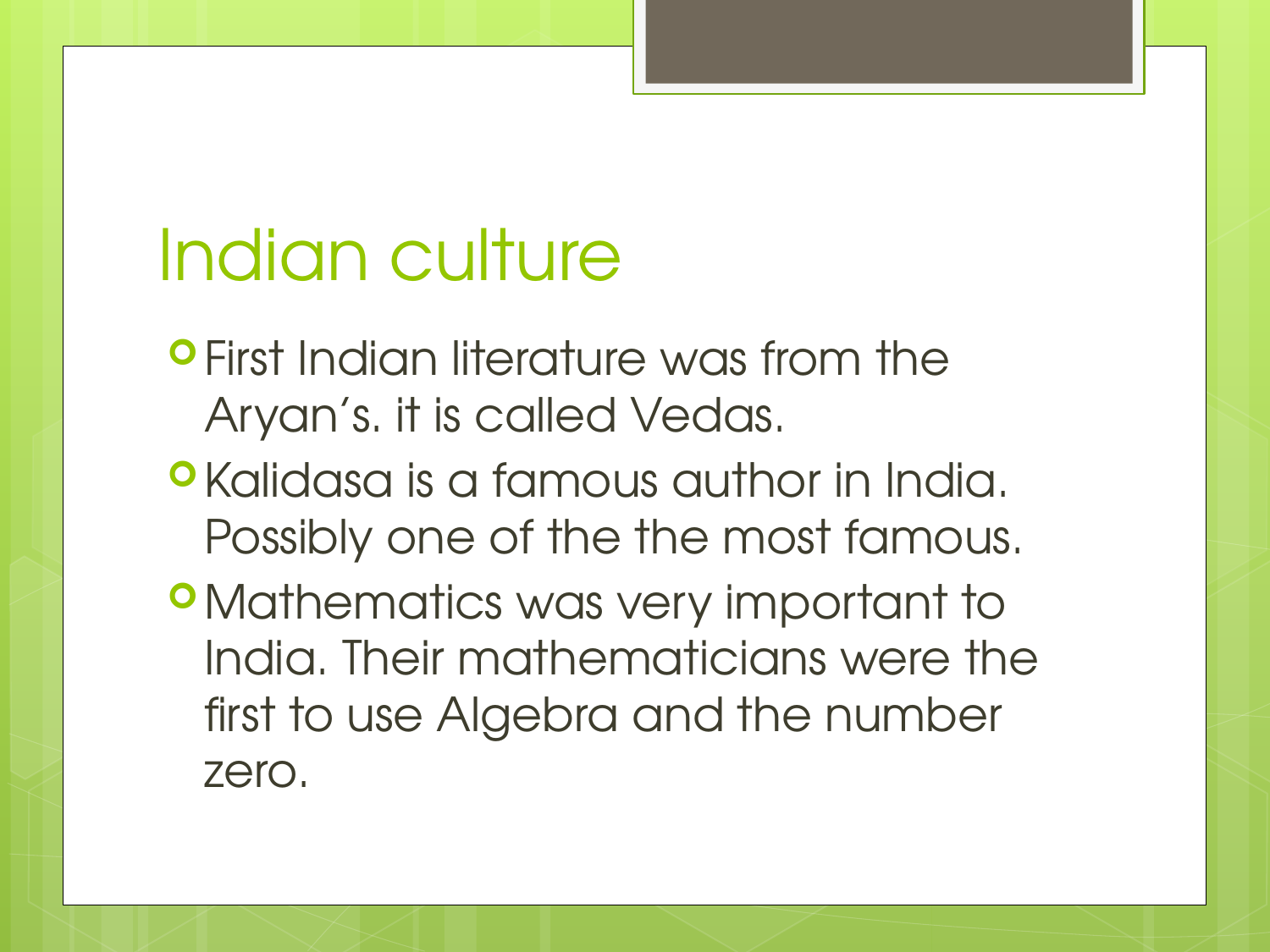

# Indian culture
First Indian literature was from the Aryan’s. it is called Vedas.
Kalidasa is a famous author in India. Possibly one of the the most famous.
Mathematics was very important to India. Their mathematicians were the first to use Algebra and the number zero.